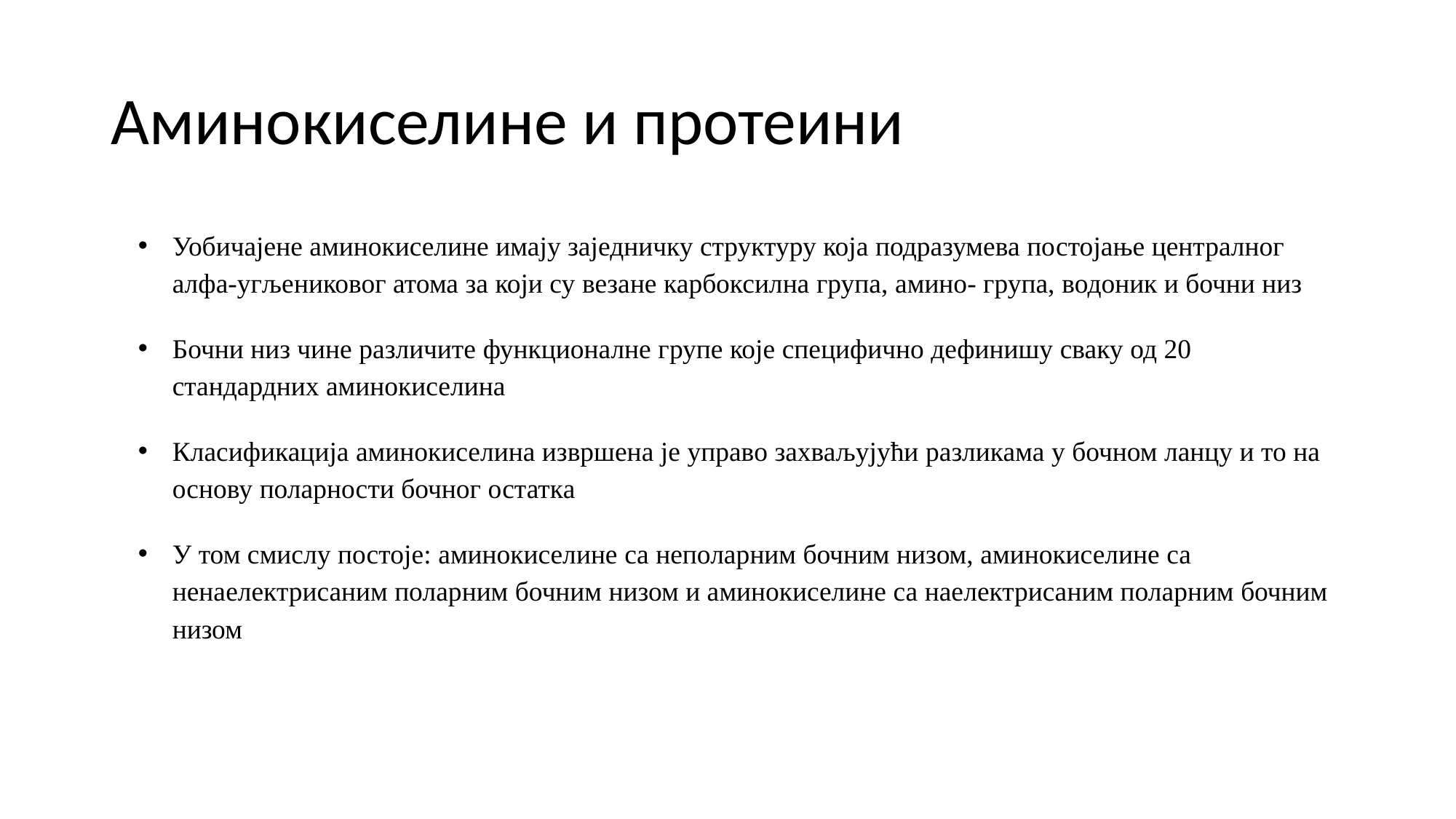

# Аминокиселине и протеини
Уобичајене аминокиселине имају заједничку структуру која подразумева постојање централног алфа-угљениковог атома за који су везане карбоксилна група, амино- група, водоник и бочни низ
Бочни низ чине различите функционалне групе које специфично дефинишу сваку од 20 стандардних аминокиселина
Класификација аминокиселина извршена је управо захваљујући разликама у бочном ланцу и то на основу поларности бочног остатка
У том смислу постоје: аминокиселине са неполарним бочним низом, аминокиселине са ненаелектрисаним поларним бочним низом и аминокиселине са наелектрисаним поларним бочним низом